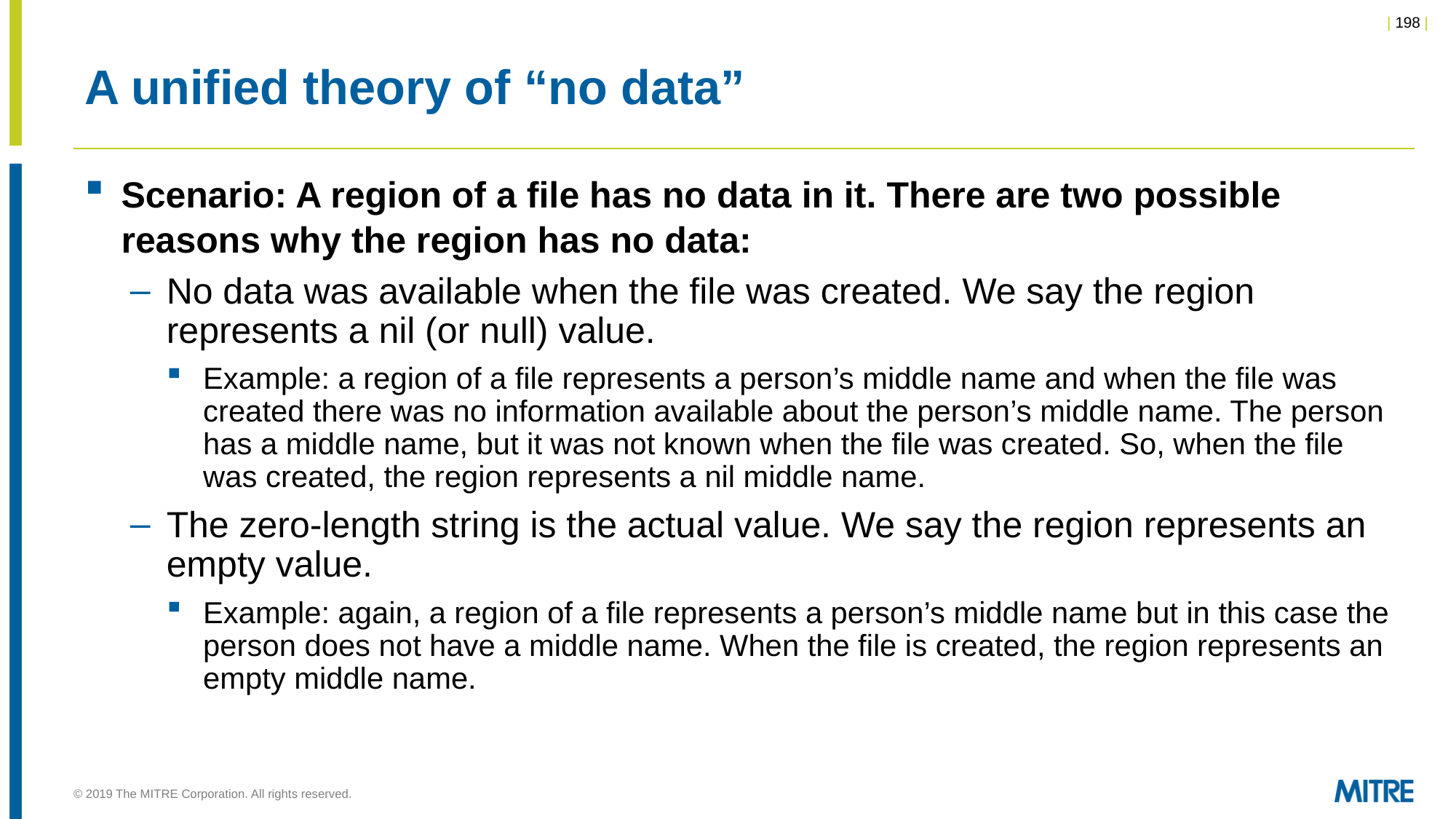

# A unified theory of “no data”
Scenario: A region of a file has no data in it. There are two possible reasons why the region has no data:
No data was available when the file was created. We say the region represents a nil (or null) value.
Example: a region of a file represents a person’s middle name and when the file was created there was no information available about the person’s middle name. The person has a middle name, but it was not known when the file was created. So, when the file was created, the region represents a nil middle name.
The zero-length string is the actual value. We say the region represents an empty value.
Example: again, a region of a file represents a person’s middle name but in this case the person does not have a middle name. When the file is created, the region represents an empty middle name.
© 2019 The MITRE Corporation. All rights reserved.